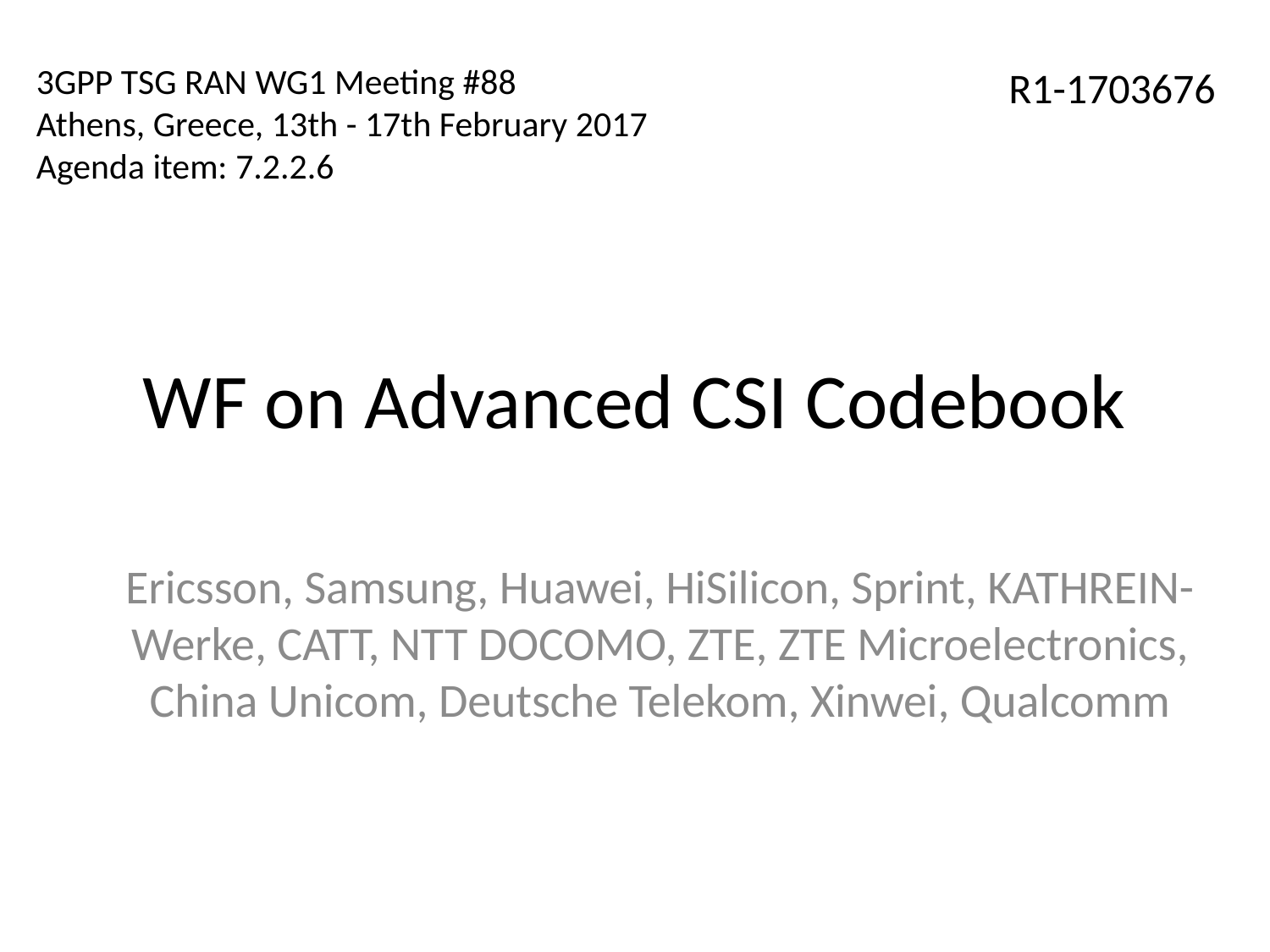

3GPP TSG RAN WG1 Meeting #88
Athens, Greece, 13th - 17th February 2017
Agenda item: 7.2.2.6
R1-1703676
# WF on Advanced CSI Codebook
Ericsson, Samsung, Huawei, HiSilicon, Sprint, KATHREIN-Werke, CATT, NTT DOCOMO, ZTE, ZTE Microelectronics, China Unicom, Deutsche Telekom, Xinwei, Qualcomm